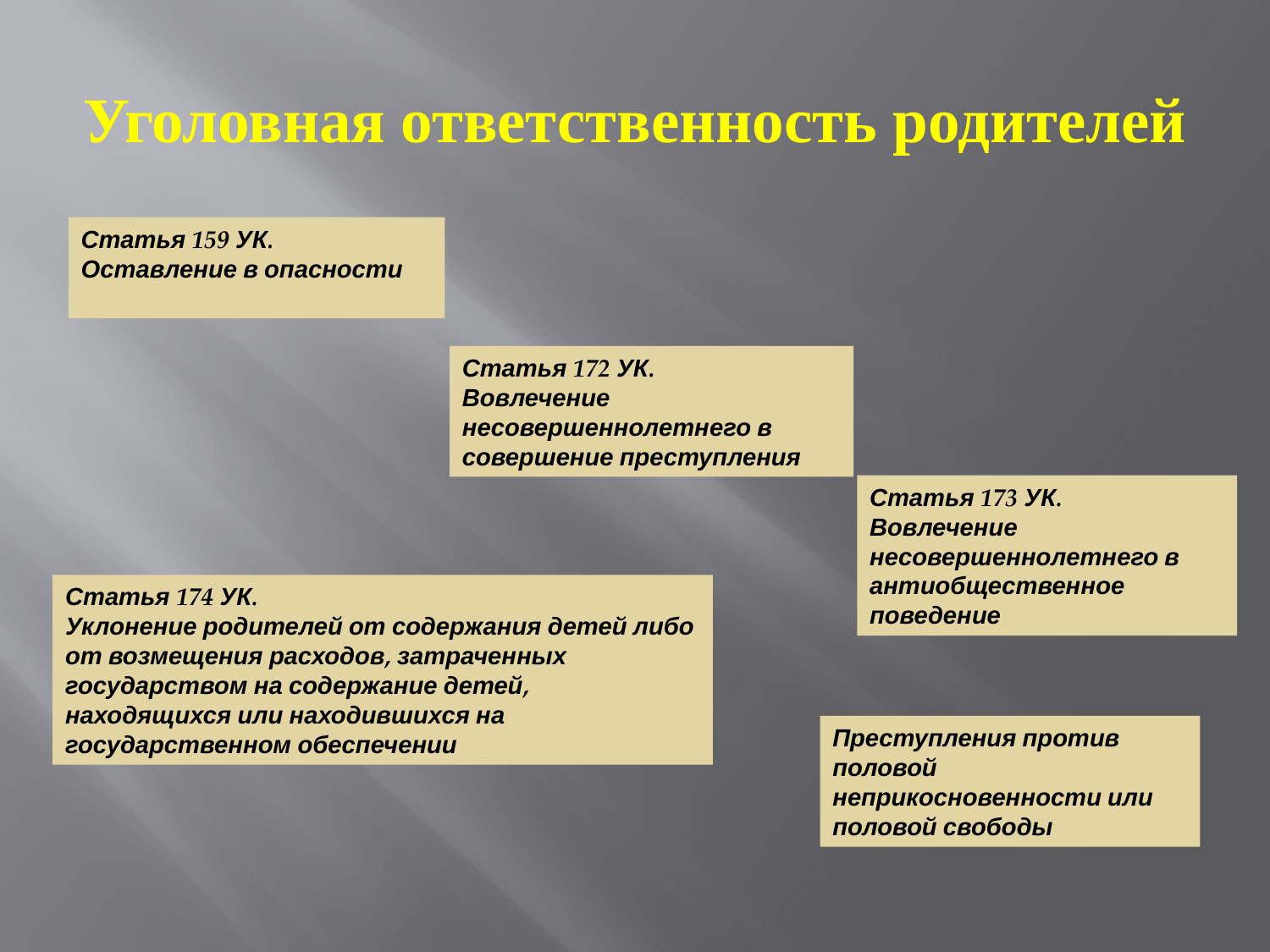

# Уголовная ответственность родителей
Статья 159 УК.
Оставление в опасности

Статья 172 УК.
Вовлечение несовершеннолетнего в совершение преступления
Статья 173 УК.
Вовлечение несовершеннолетнего в антиобщественное поведение
Статья 174 УК.
Уклонение родителей от содержания детей либо от возмещения расходов, затраченных государством на содержание детей, находящихся или находившихся на государственном обеспечении
Преступления против половой неприкосновенности или половой свободы